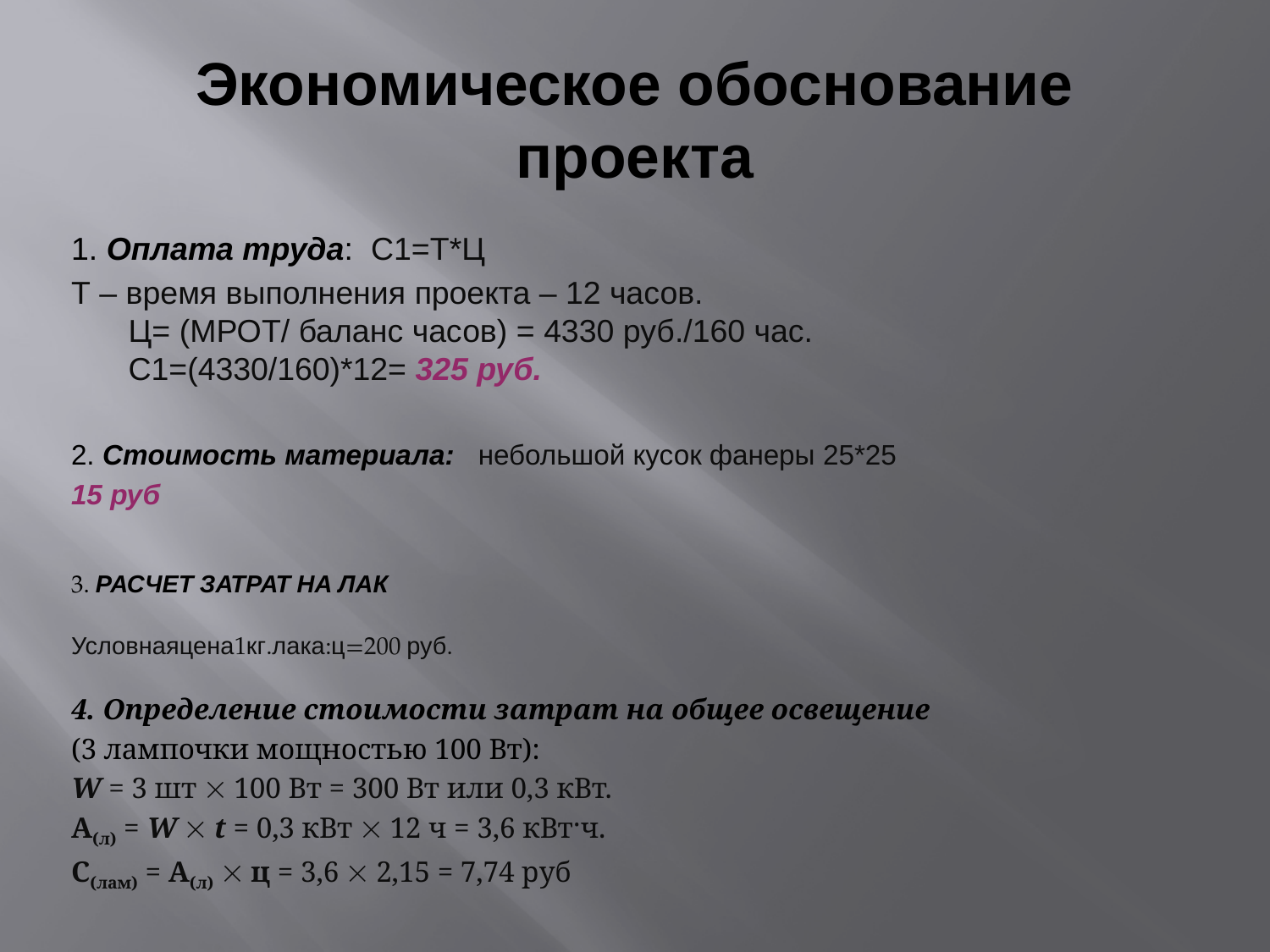

# Экономическое обоснование проекта
1. Оплата труда:  С­1=Т*Ц
Т – время выполнения проекта – 12 часов.
Ц= (МРОТ/ баланс часов) = 4330 руб./160 час.
С1=(4330/160)*12= 325 руб.

2. Стоимость материала:   небольшой кусок фанеры 25*25
15 руб

3. Расчет затрат На лак
Условнаяцена1кг.лака:ц=200 руб.
4. Определение стоимости затрат на общее освещение
(3 лампочки мощностью 100 Вт):
W = 3 шт × 100 Вт = 300 Вт или 0,3 кВт.
А(л) = W × t = 0,3 кВт × 12 ч = 3,6 кВт·ч.
С(лам) = А(л) × ц = 3,6 × 2,15 = 7,74 руб